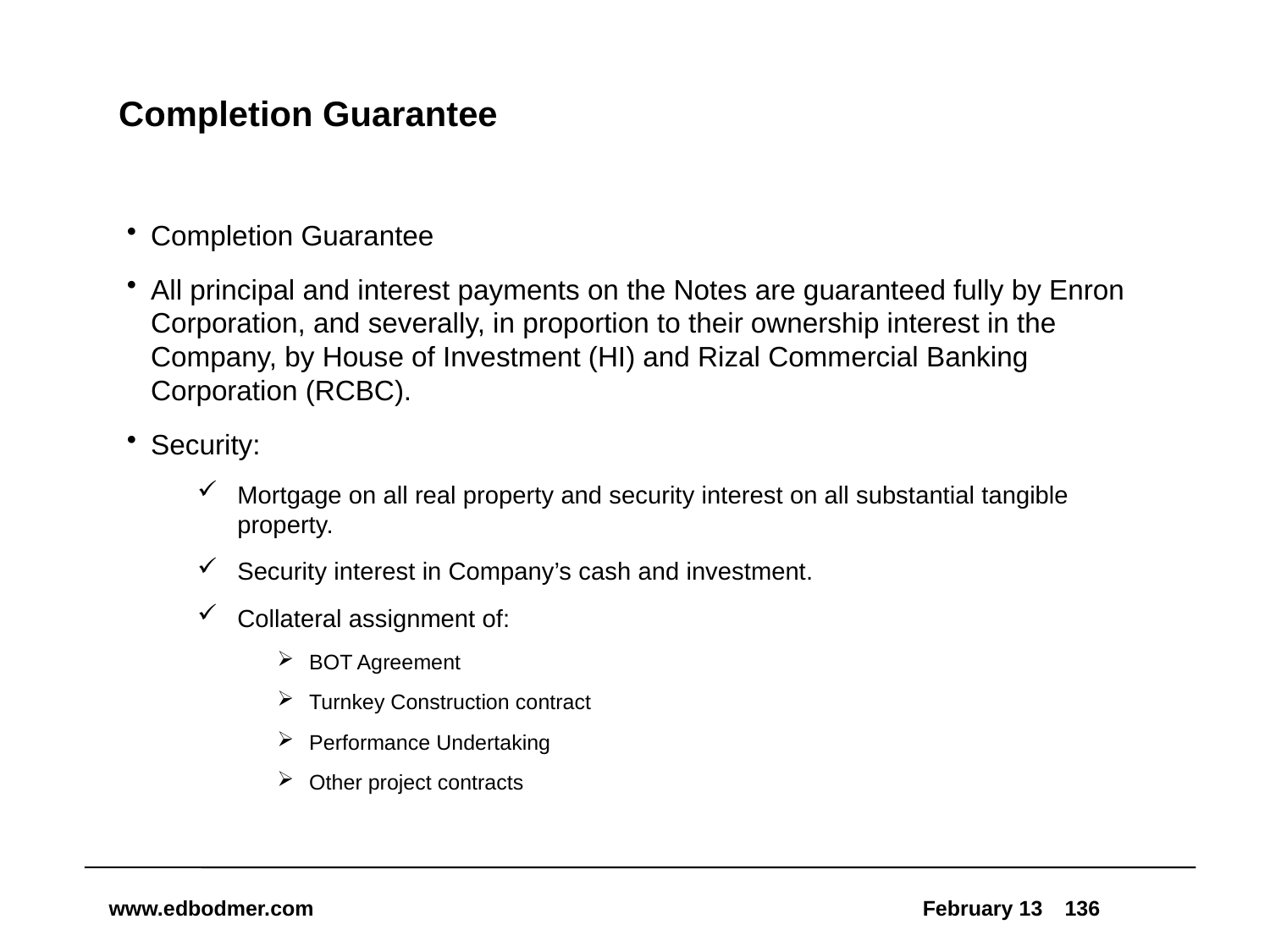

# Completion Guarantee
Completion Guarantee
All principal and interest payments on the Notes are guaranteed fully by Enron Corporation, and severally, in proportion to their ownership interest in the Company, by House of Investment (HI) and Rizal Commercial Banking Corporation (RCBC).
Security:
Mortgage on all real property and security interest on all substantial tangible property.
Security interest in Company’s cash and investment.
Collateral assignment of:
BOT Agreement
Turnkey Construction contract
Performance Undertaking
Other project contracts